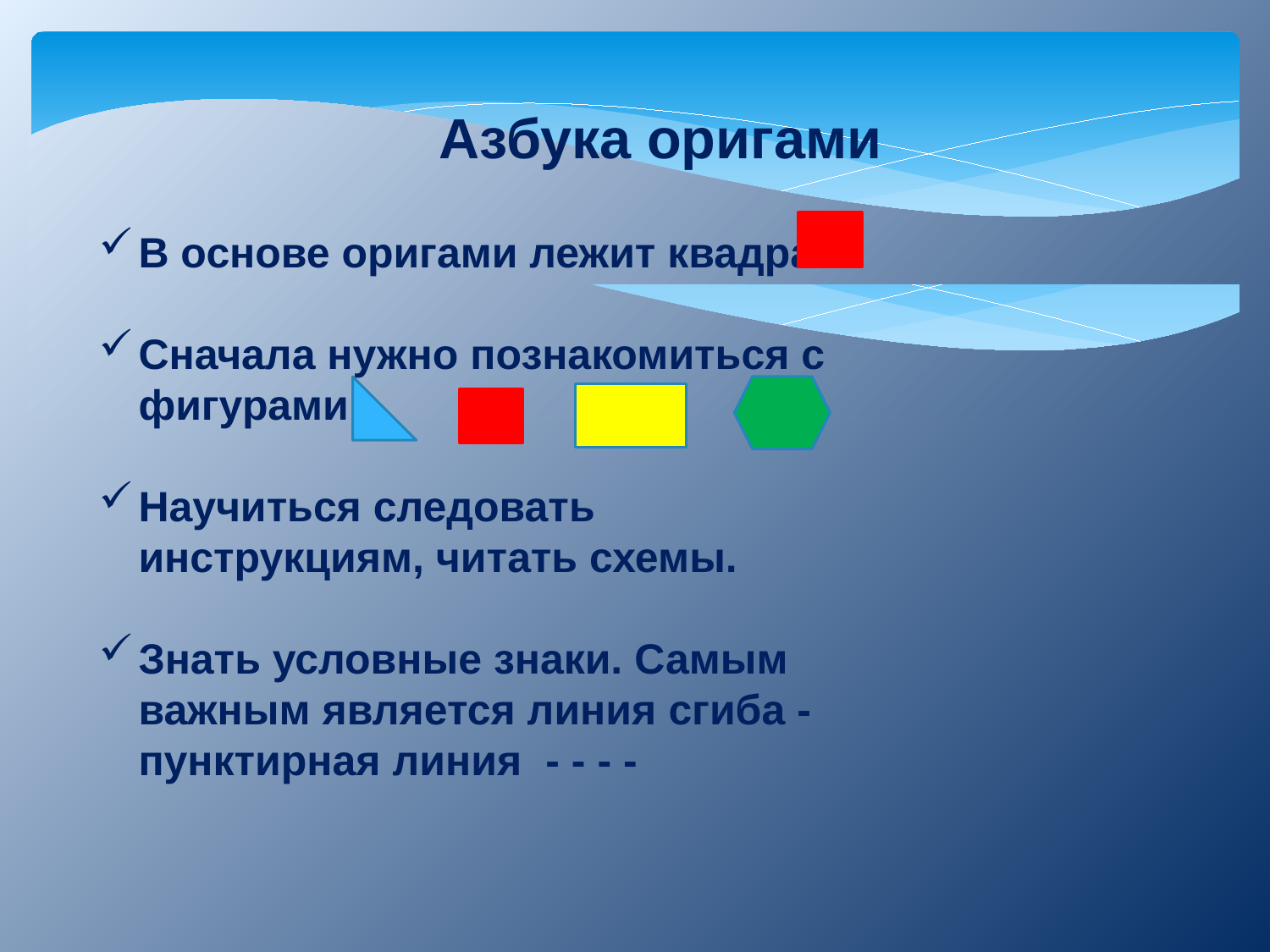

Азбука оригами

В основе оригами лежит квадрат

Сначала нужно познакомиться с фигурами

Научиться следовать инструкциям, читать схемы.

Знать условные знаки. Самым важным является линия сгиба -  пунктирная линия  - - - -